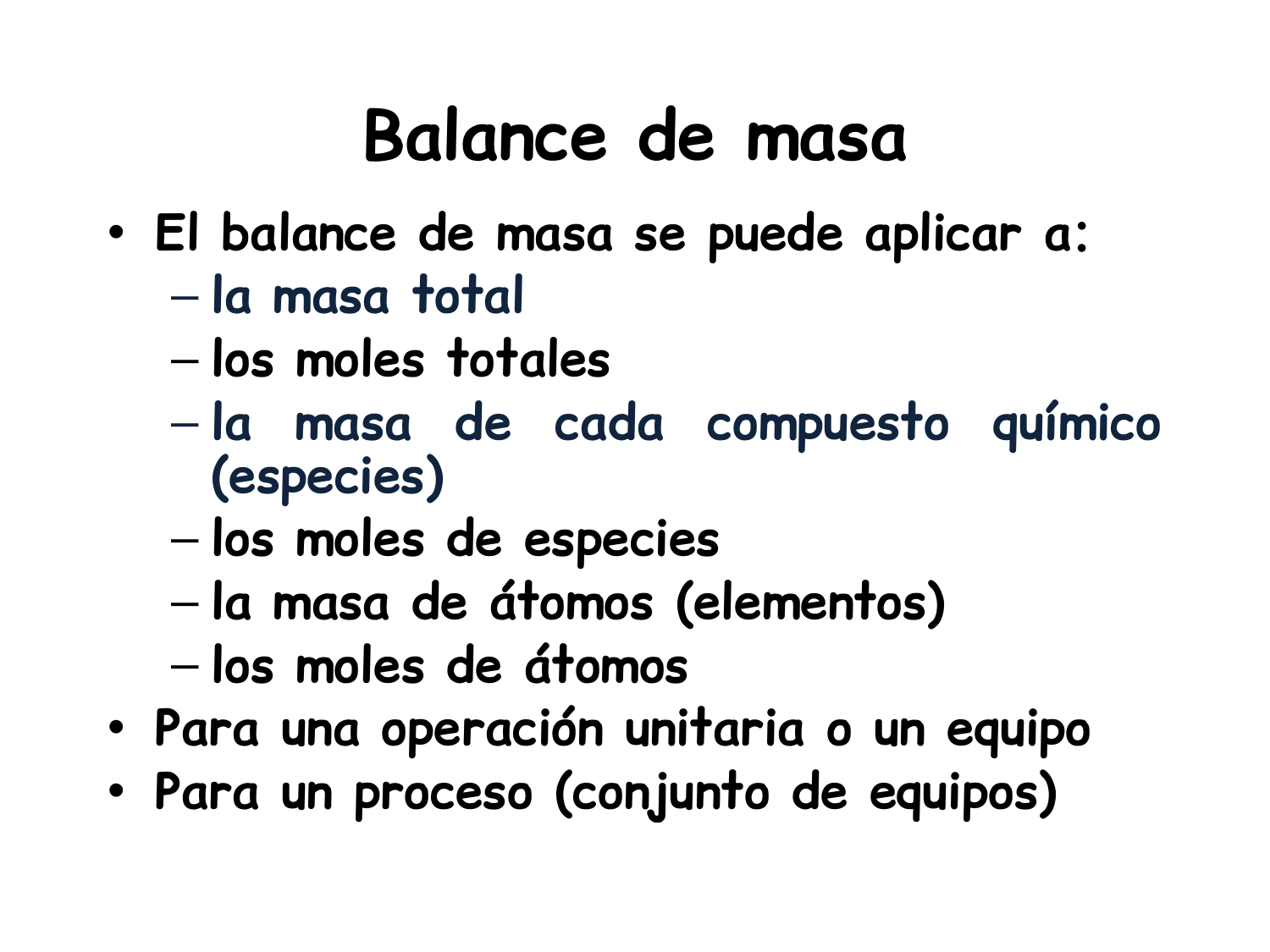

# Balance de masa
El balance de masa se puede aplicar a:
la masa total
los moles totales
la masa de cada compuesto químico (especies)
los moles de especies
la masa de átomos (elementos)
los moles de átomos
Para una operación unitaria o un equipo
Para un proceso (conjunto de equipos)